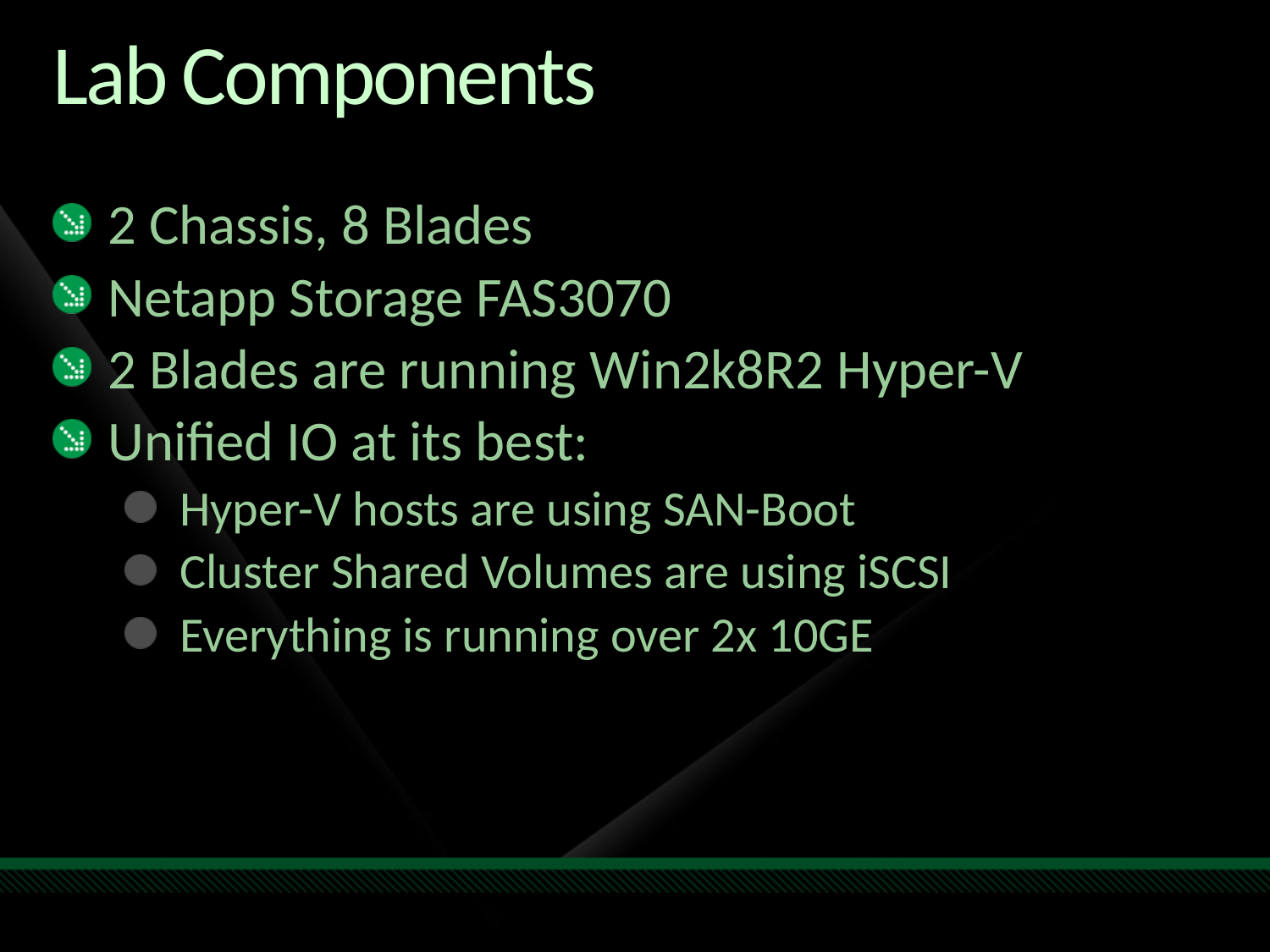

# Lab Components
2 Chassis, 8 Blades
Netapp Storage FAS3070
2 Blades are running Win2k8R2 Hyper-V
Unified IO at its best:
Hyper-V hosts are using SAN-Boot
Cluster Shared Volumes are using iSCSI
Everything is running over 2x 10GE